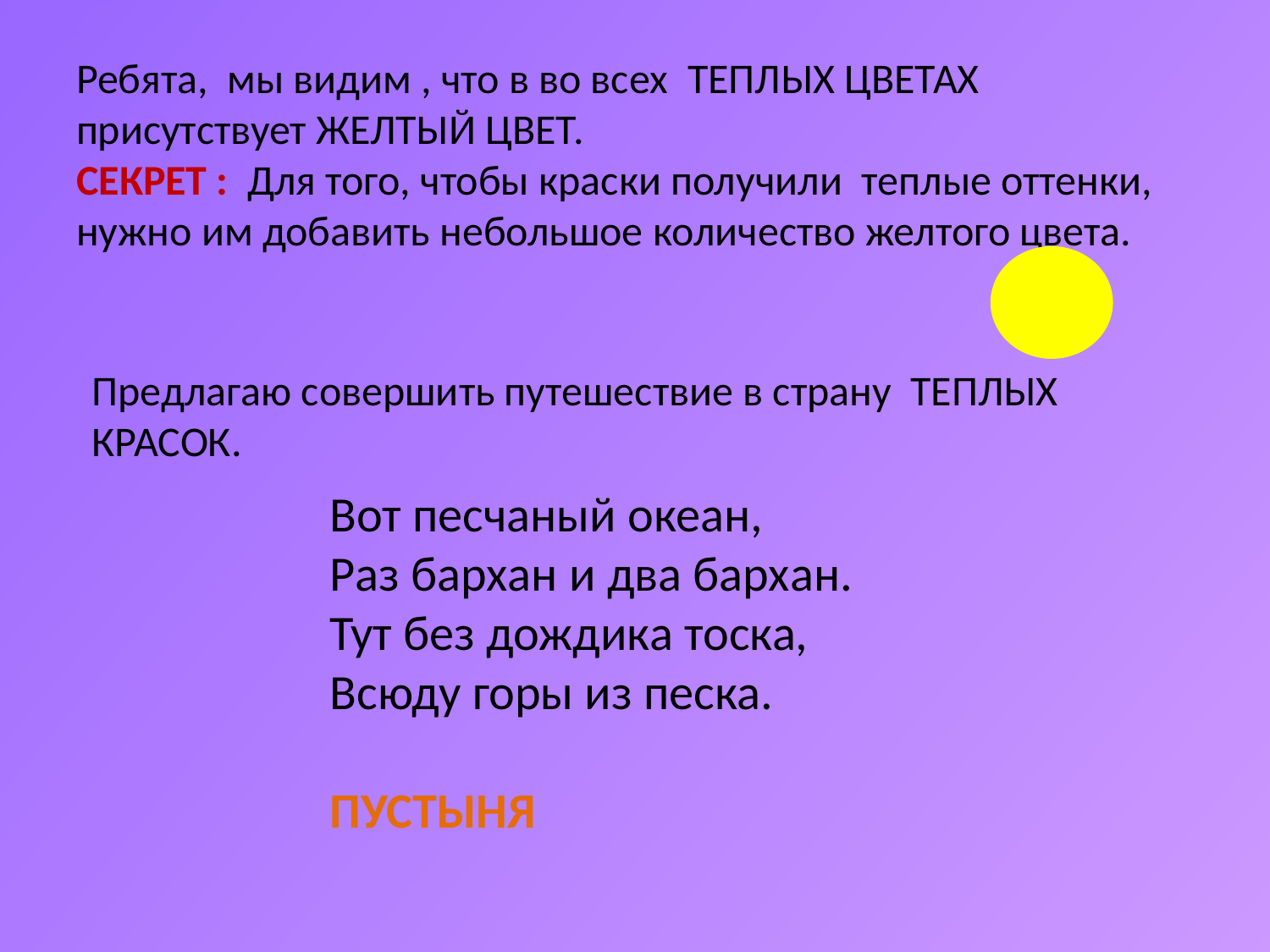

# Ребята,  мы видим , что в во всех  ТЕПЛЫХ ЦВЕТАХ  присутствует ЖЕЛТЫЙ ЦВЕТ. СЕКРЕТ :  Для того, чтобы краски получили  теплые оттенки, нужно им добавить небольшое количество желтого цвета.

Предлагаю совершить путешествие в страну  ТЕПЛЫХ  КРАСОК.
Вот песчаный океан,
Раз бархан и два бархан.
Тут без дождика тоска,
Всюду горы из песка.

ПУСТЫНЯ